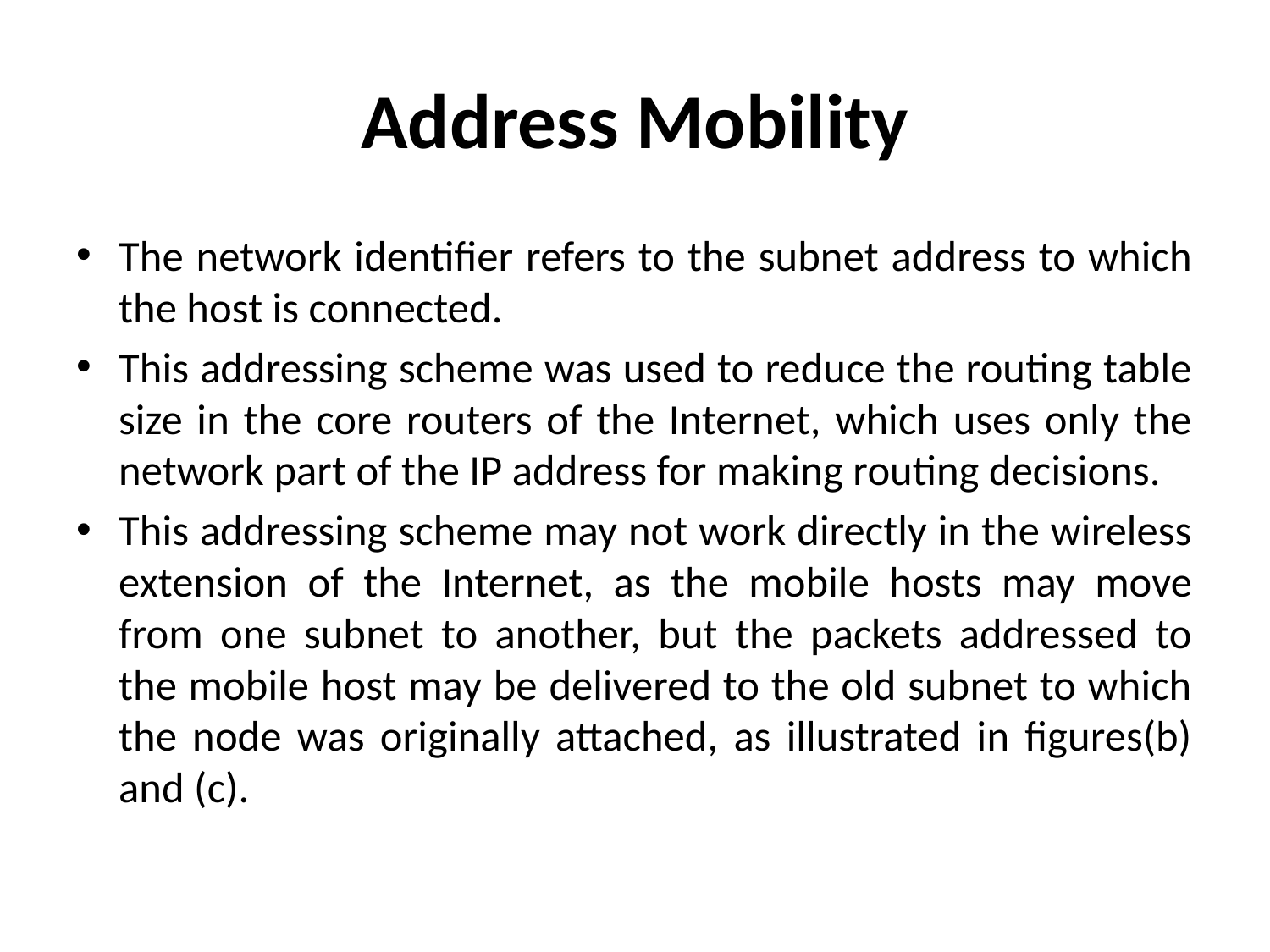

# Address Mobility
The network identifier refers to the subnet address to which the host is connected.
This addressing scheme was used to reduce the routing table size in the core routers of the Internet, which uses only the network part of the IP address for making routing decisions.
This addressing scheme may not work directly in the wireless extension of the Internet, as the mobile hosts may move from one subnet to another, but the packets addressed to the mobile host may be delivered to the old subnet to which the node was originally attached, as illustrated in figures(b) and (c).